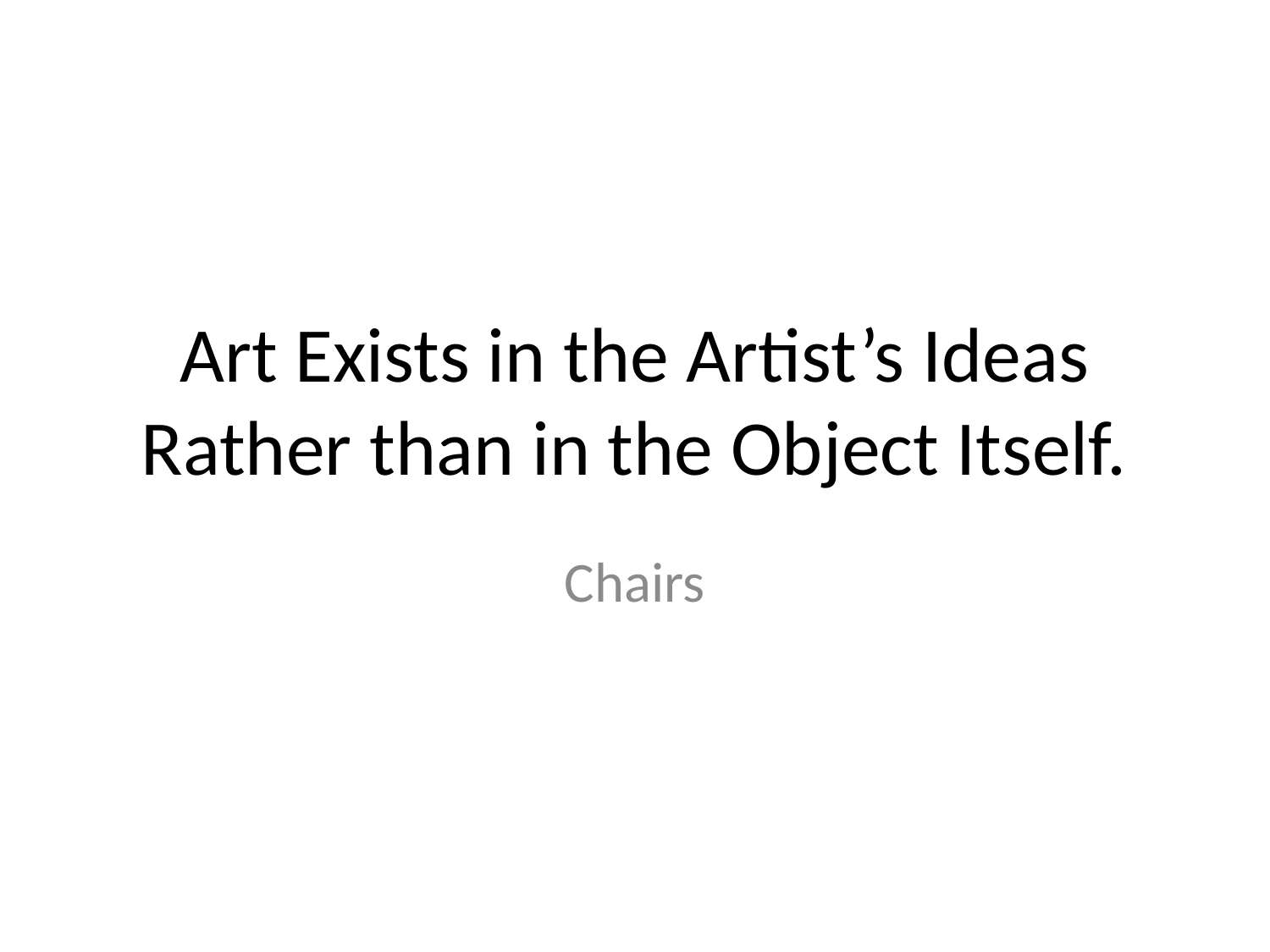

# Art Exists in the Artist’s Ideas Rather than in the Object Itself.
Chairs